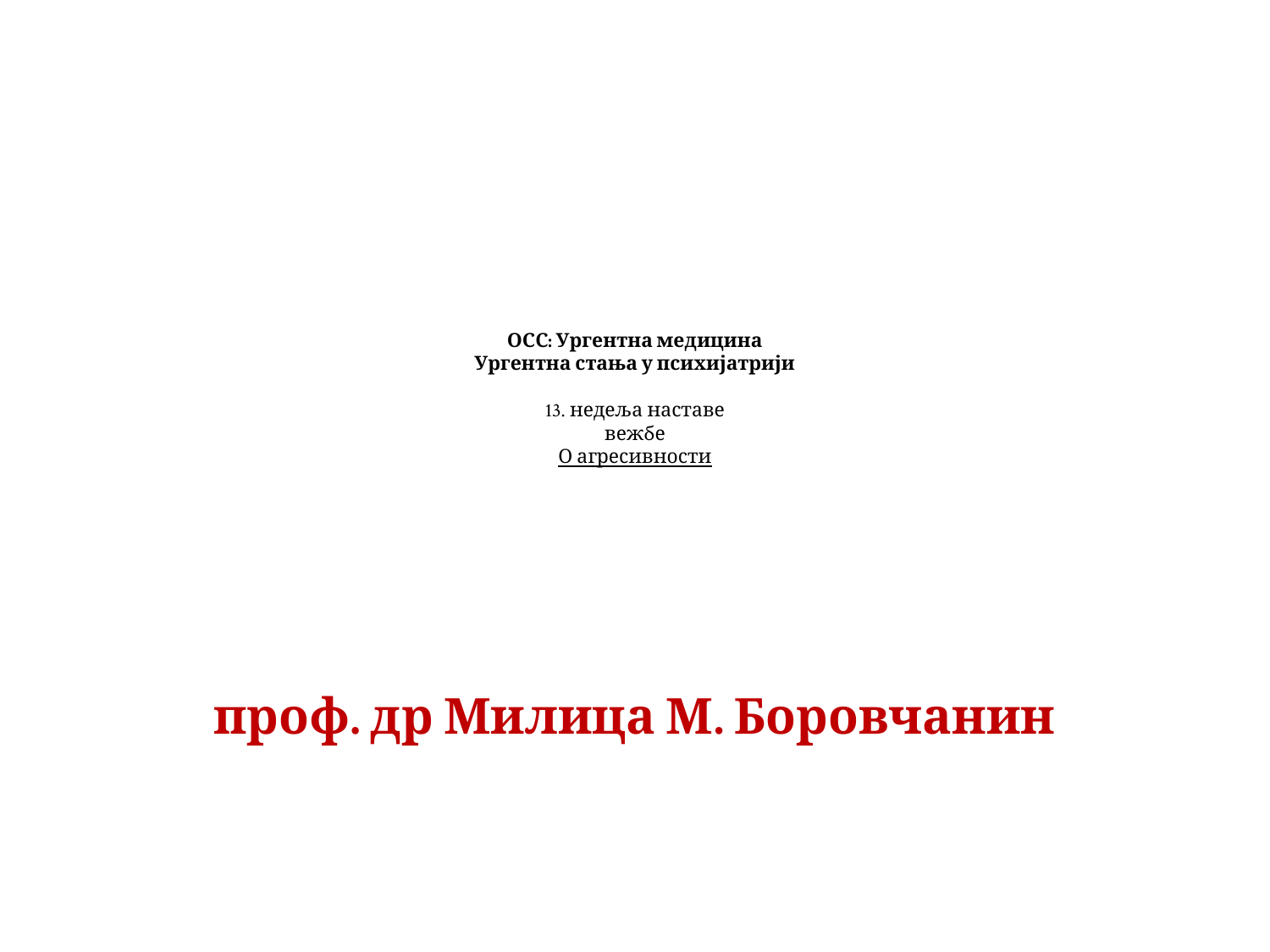

# ОСС: Ургентна медицина Ургентна стања у психијатрији 13. недеља наставе вежбе О агресивности

проф. др Милица М. Боровчанин